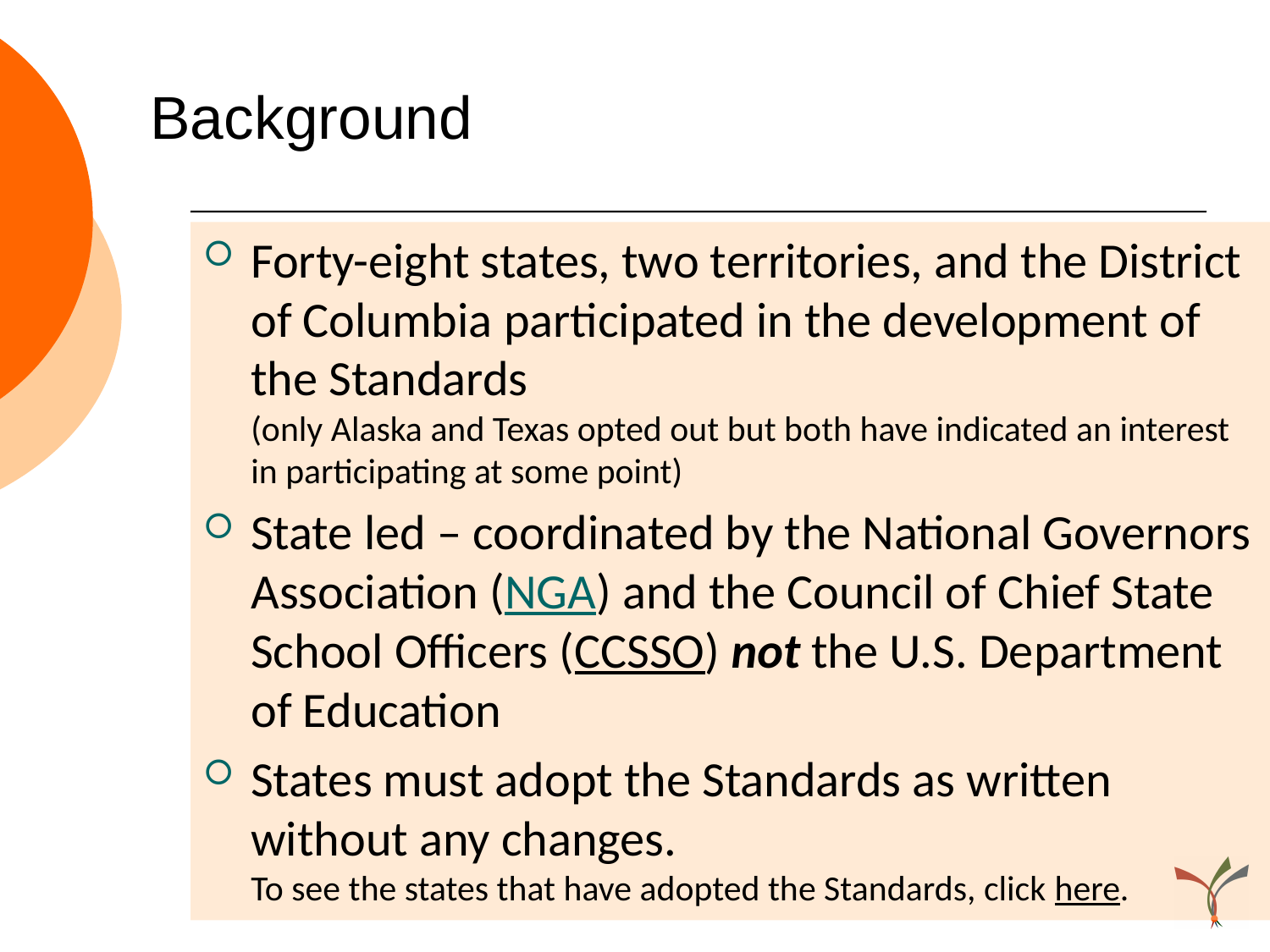

Background
Forty-eight states, two territories, and the District of Columbia participated in the development of the Standards
(only Alaska and Texas opted out but both have indicated an interest in participating at some point)
State led – coordinated by the National Governors Association (NGA) and the Council of Chief State School Officers (CCSSO) not the U.S. Department of Education
States must adopt the Standards as written without any changes.
To see the states that have adopted the Standards, click here.